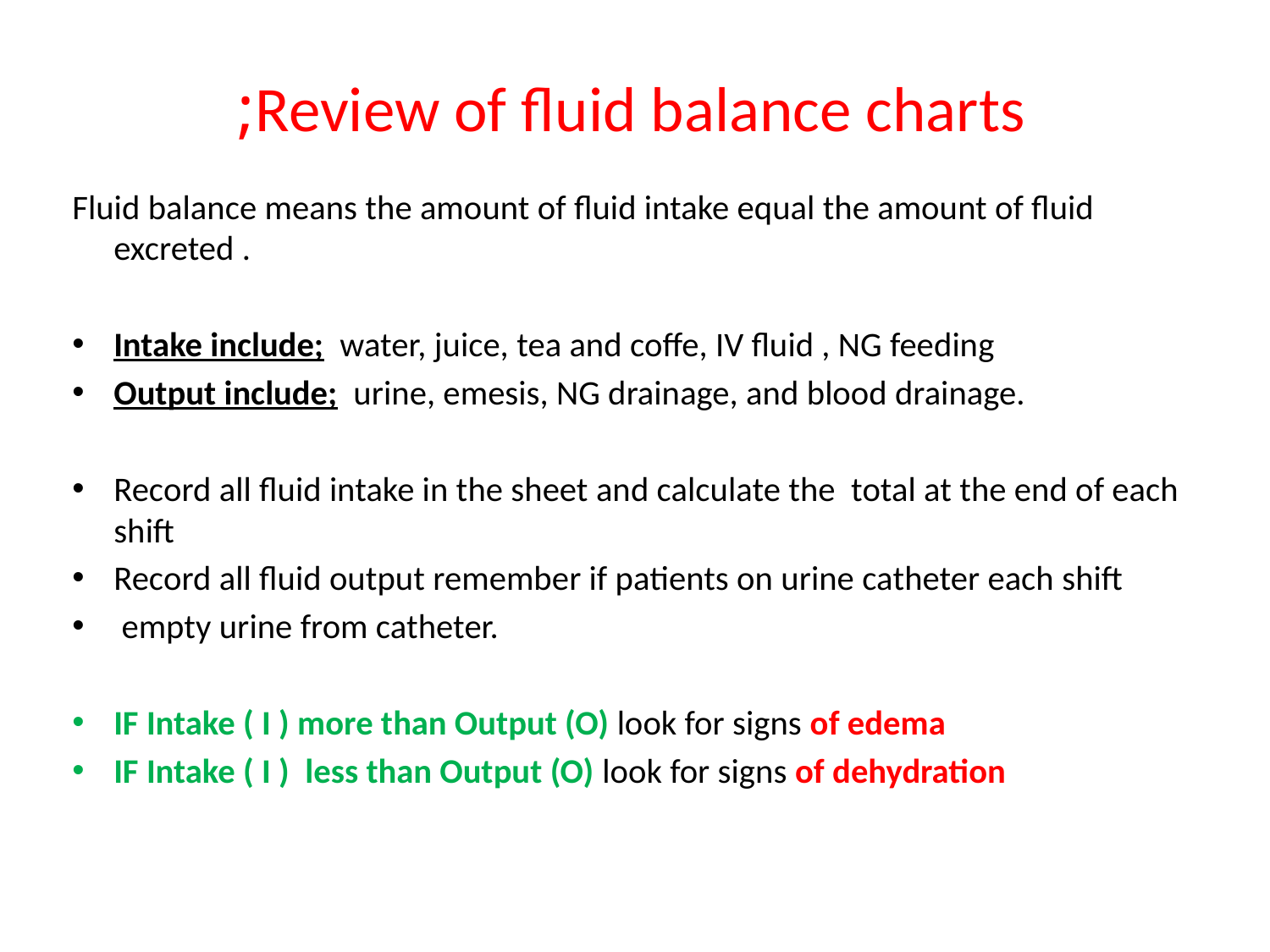

# Review of fluid balance charts;
Fluid balance means the amount of fluid intake equal the amount of fluid excreted .

Intake include;  water, juice, tea and coffe, IV fluid , NG feeding
Output include;  urine, emesis, NG drainage, and blood drainage.

Record all fluid intake in the sheet and calculate the  total at the end of each shift
Record all fluid output remember if patients on urine catheter each shift
 empty urine from catheter.

IF Intake ( I ) more than Output (O) look for signs of edema
IF Intake ( I )  less than Output (O) look for signs of dehydration